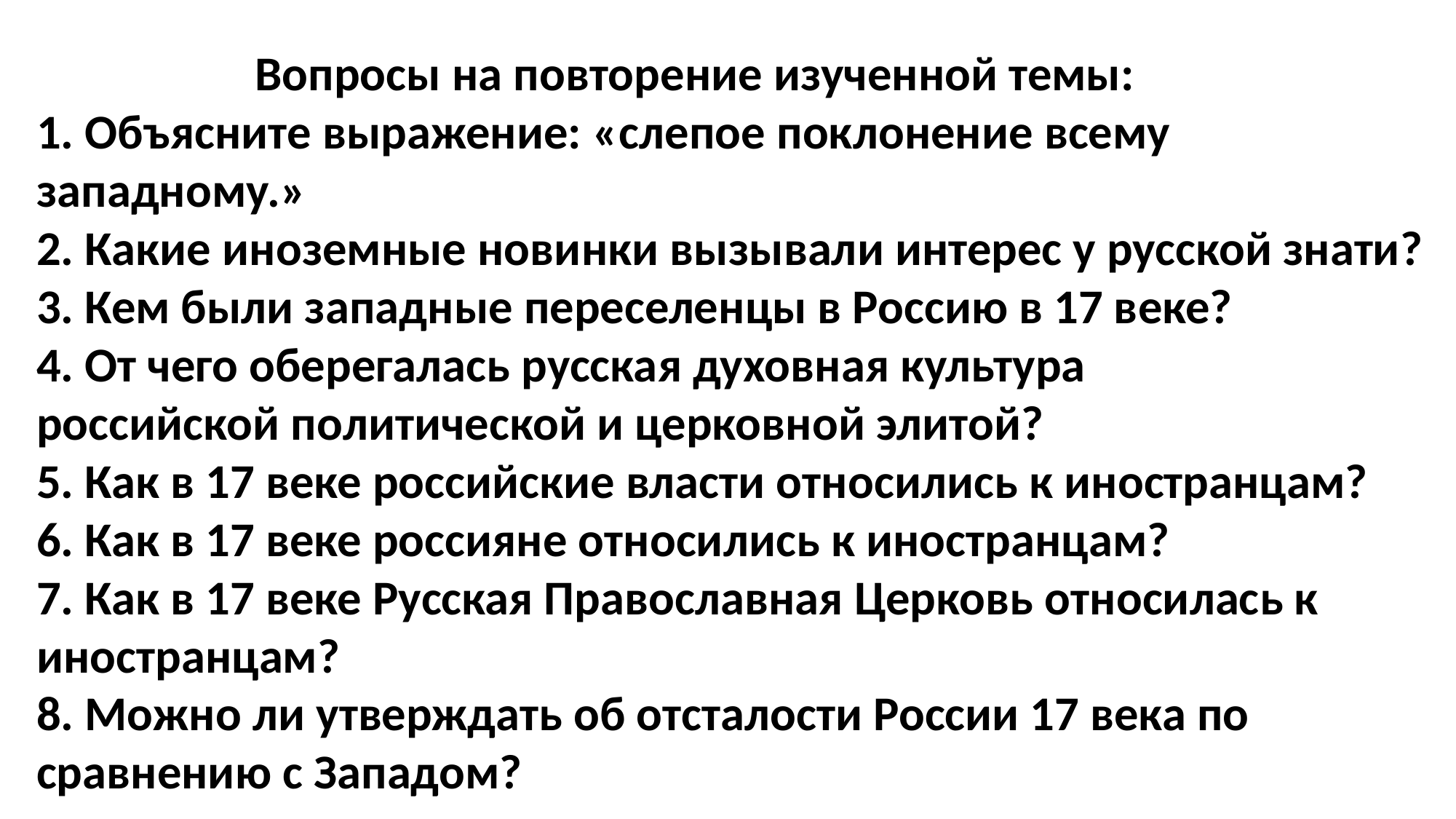

Вопросы на повторение изученной темы:
1. Объясните выражение: «слепое поклонение всему западному.»
2. Какие иноземные новинки вызывали интерес у русской знати?
3. Кем были западные переселенцы в Россию в 17 веке?
4. От чего оберегалась русская духовная культура
российской политической и церковной элитой?
5. Как в 17 веке российские власти относились к иностранцам?
6. Как в 17 веке россияне относились к иностранцам?
7. Как в 17 веке Русская Православная Церковь относилась к иностранцам?
8. Можно ли утверждать об отсталости России 17 века по сравнению с Западом?